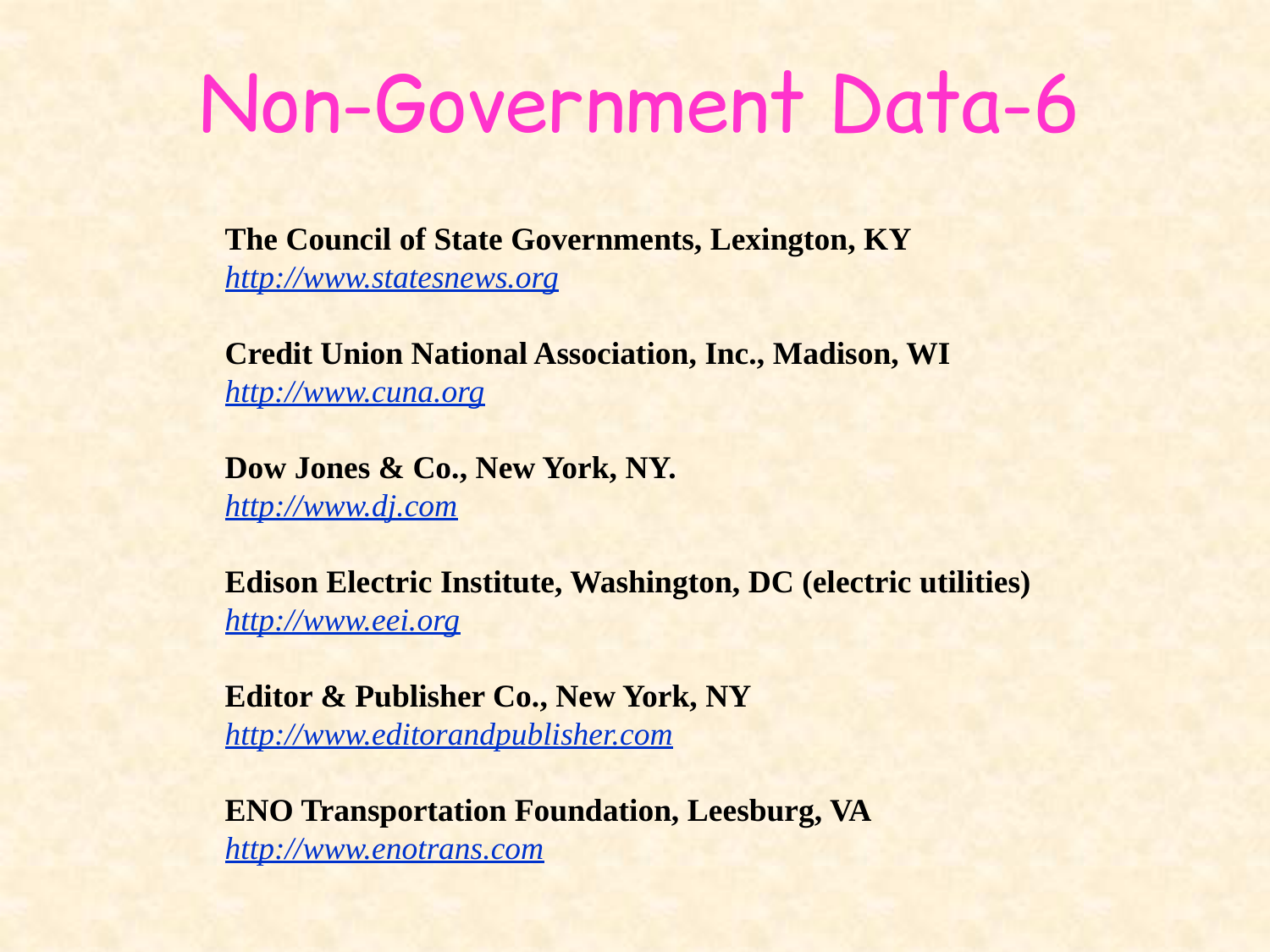

# Non-Government Data-6
The Council of State Governments, Lexington, KY
http://www.statesnews.org

Credit Union National Association, Inc., Madison, WI
http://www.cuna.org

Dow Jones & Co., New York, NY.
http://www.dj.com

Edison Electric Institute, Washington, DC (electric utilities)
http://www.eei.org

Editor & Publisher Co., New York, NY
http://www.editorandpublisher.com

ENO Transportation Foundation, Leesburg, VA
http://www.enotrans.com